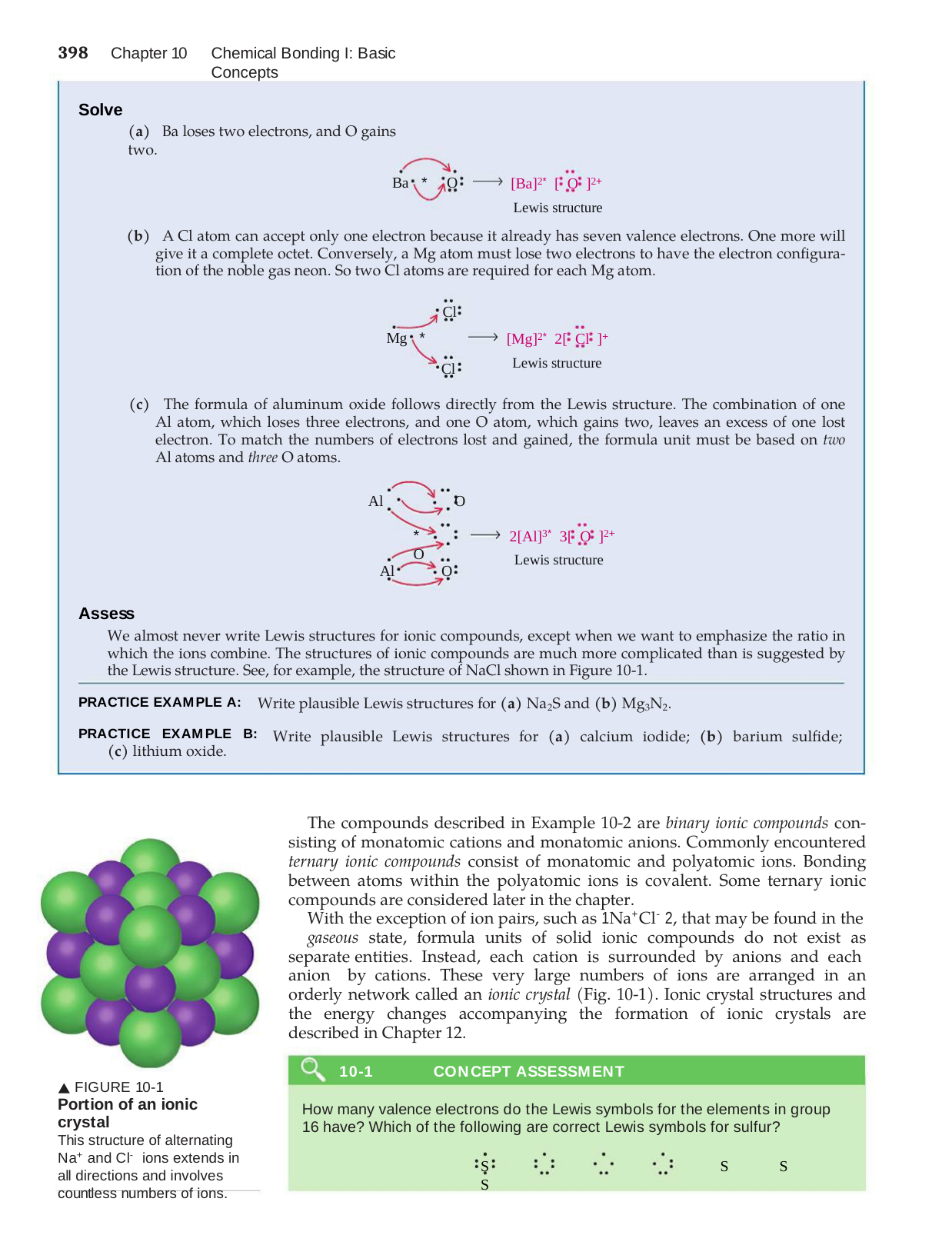

398	Chapter 10
Chemical Bonding I: Basic Concepts
Solve
(a)   Ba loses two electrons, and O gains two.
[Ba]2*[  O  ]2+
Lewis structure
Ba   *   O
(b)   A Cl atom can accept only one electron because it already has seven valence electrons. One more will give it a complete octet. Conversely, a Mg atom must lose two electrons to have the electron configura- tion of the noble gas neon. So two Cl atoms are required for each Mg atom.

Cl
[Mg]2*2[  Cl  ]+
Lewis structure
Mg   *
Cl
(c)   The formula of aluminum oxide follows directly from the Lewis structure. The combination of one Al atom, which loses three electrons, and one O atom, which gains two, leaves an excess of one lost electron. To match the numbers of electrons lost and gained, the formula unit must be based on two Al atoms and three O atoms.

Al	O
2[Al]3*3[  O  ]2+
Lewis structure
*   O
Al	O
Assess
We almost never write Lewis structures for ionic compounds, except when we want to emphasize the ratio in which the ions combine. The structures of ionic compounds are much more complicated than is suggested by the Lewis structure. See, for example, the structure of NaCl shown in Figure 10-1.
Write plausible Lewis structures for (a) Na2S and (b) Mg3N2.
Write  plausible  Lewis  structures  for  (a)  calcium  iodide;  (b)  barium  sulfide;
PRACTICE EXAMPLE A:
PRACTICE   EXAMPLE   B:
(c) lithium oxide.
The compounds described in Example 10-2 are binary ionic compounds con- sisting of monatomic cations and monatomic anions. Commonly encountered ternary ionic compounds consist of monatomic and polyatomic ions. Bonding between atoms within the polyatomic ions is covalent. Some ternary ionic compounds are considered later in the chapter.
With the exception of ion pairs, such as 1Na+Cl-2, that may be found in the
gaseous state, formula units of solid ionic compounds do not exist as separate entities.  Instead,  each  cation  is  surrounded  by  anions  and  each  anion  by cations. These very large numbers of ions are arranged in an orderly network called an ionic crystal (Fig. 10-1). Ionic crystal structures and the energy changes accompanying the formation of ionic crystals are described in Chapter 12.
10-1	CONCEPT ASSESSMENT

How many valence electrons do the Lewis symbols for the elements in group 16 have? Which of the following are correct Lewis symbols for sulfur?

S	S	S	S
 FIGURE 10-1
Portion of an ionic crystal
This structure of alternating Na+ and Cl- ions extends in all directions and involves countless numbers of ions.